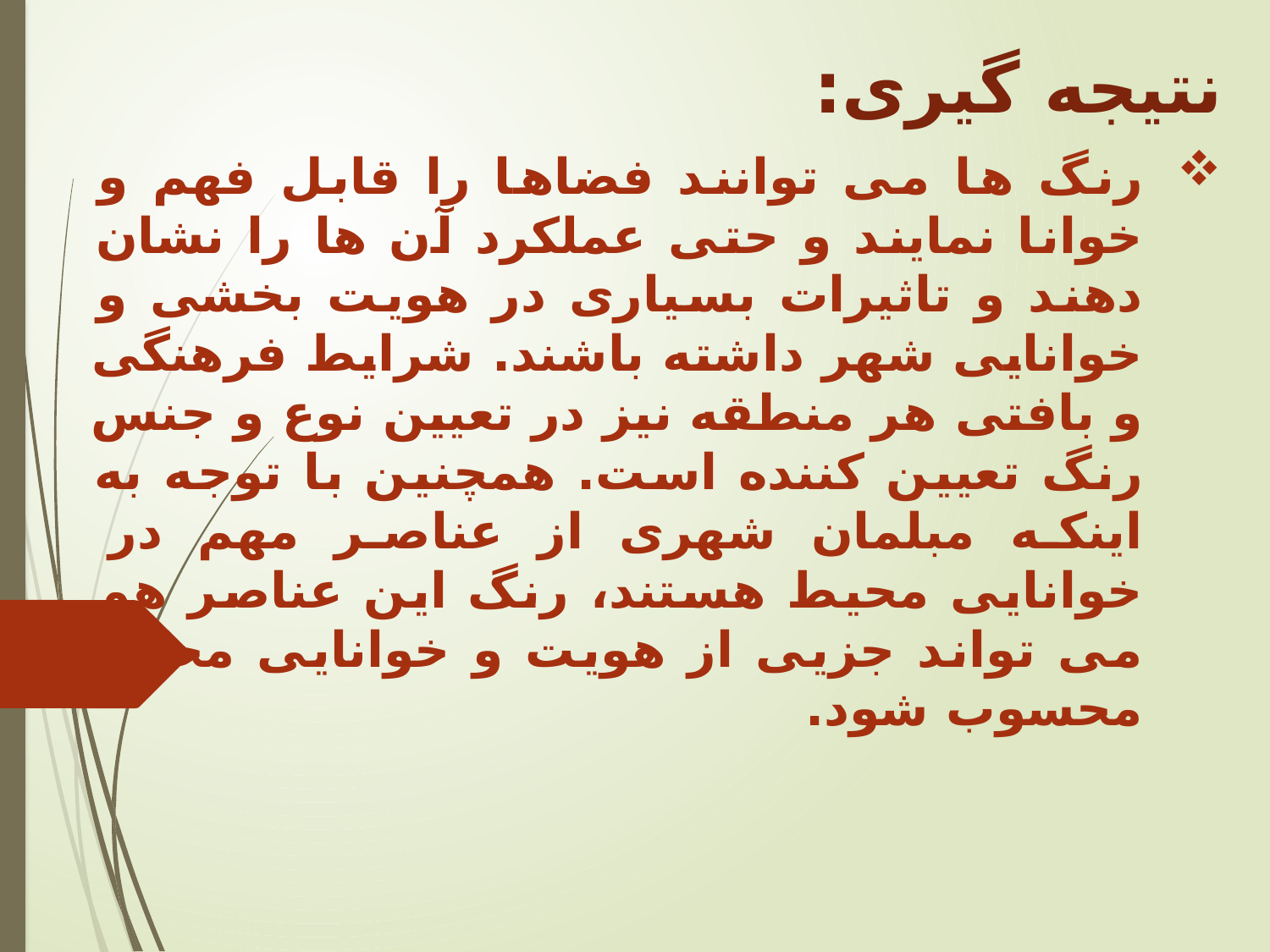

نتیجه گیری:
رنگ ها می توانند فضاها را قابل فهم و خوانا نمایند و حتی عملکرد آن ها را نشان دهند و تاثیرات بسیاری در هویت بخشی و خوانایی شهر داشته باشند. شرایط فرهنگی و بافتی هر منطقه نیز در تعیین نوع و جنس رنگ تعیین کننده است. همچنین با توجه به اینکه مبلمان شهری از عناصر مهم در خوانایی محیط هستند، رنگ این عناصر هم می تواند جزیی از هویت و خوانایی محیط محسوب شود.